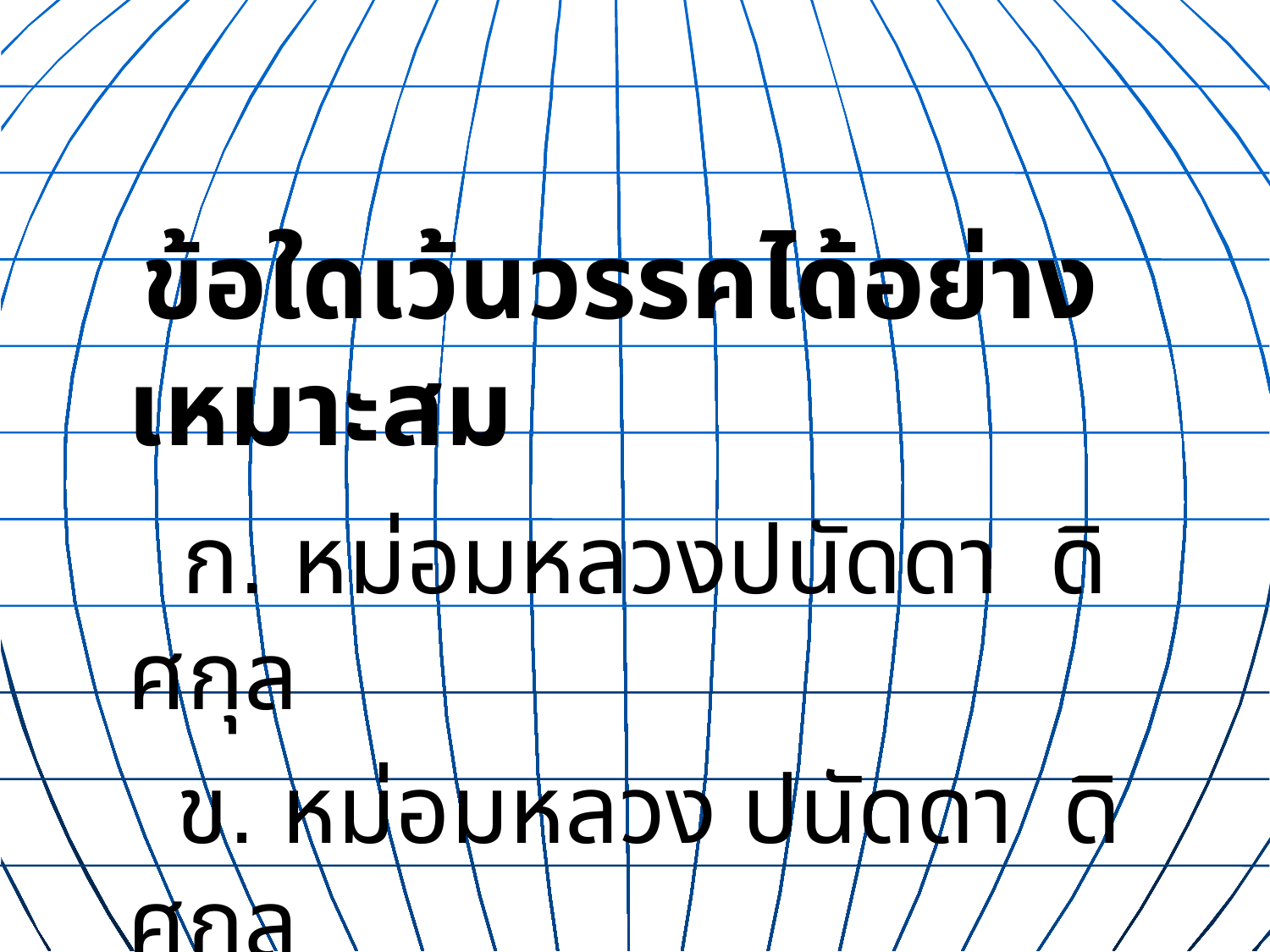

ข้อใดเว้นวรรคได้อย่างเหมาะสม
  ก. หม่อมหลวงปนัดดา  ดิศกุล
  ข. หม่อมหลวง ปนัดดา  ดิศกุล